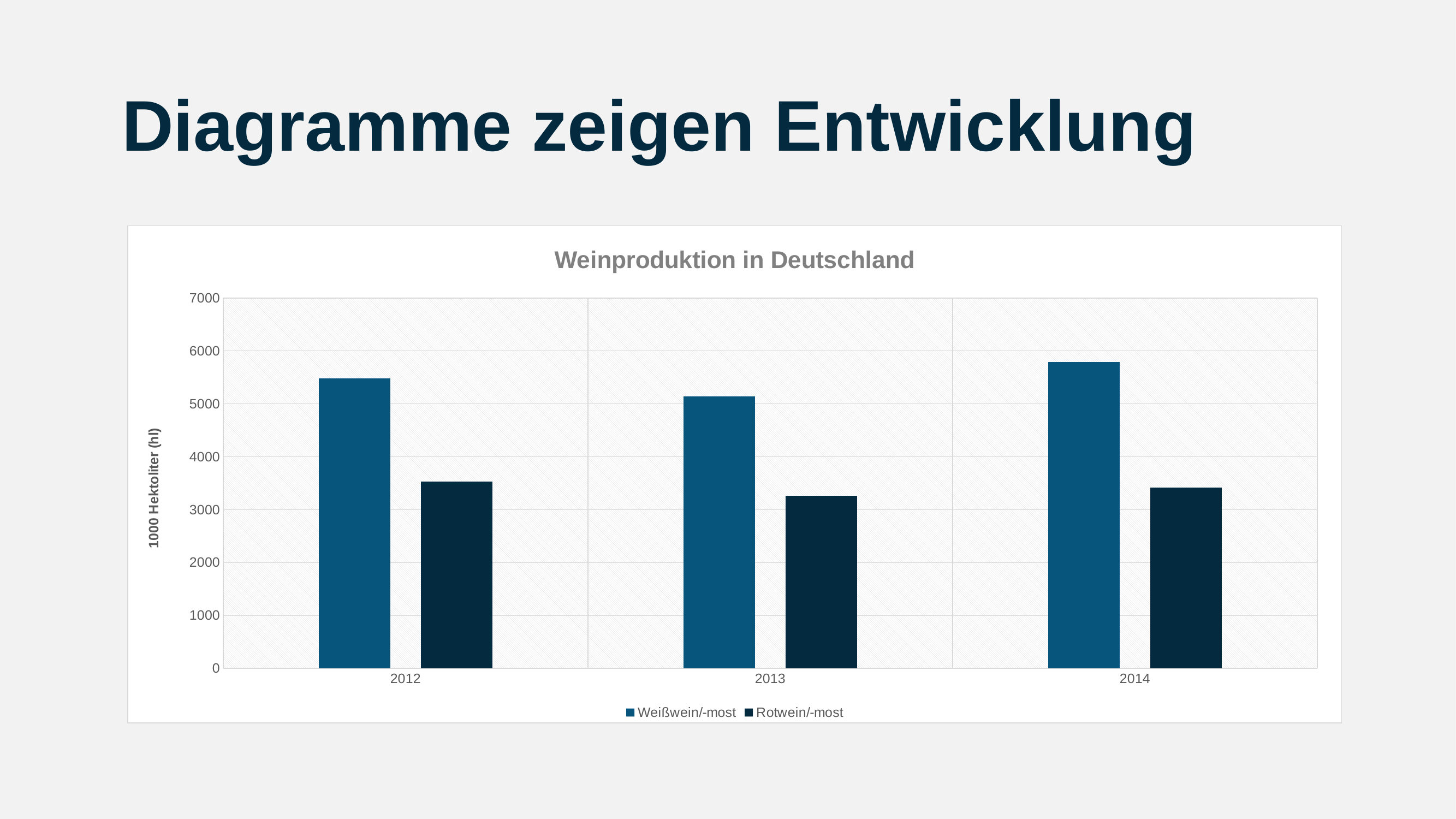

# Diagramme zeigen Entwicklung

### Chart: Weinproduktion in Deutschland

| Category | Weißwein/-most | Rotwein/-most |
|---|---|---|
| 2012 | 5482.0 | 3529.0 |
| 2013 | 5142.0 | 3267.0 |
| 2014 | 5788.0 | 3413.0 |